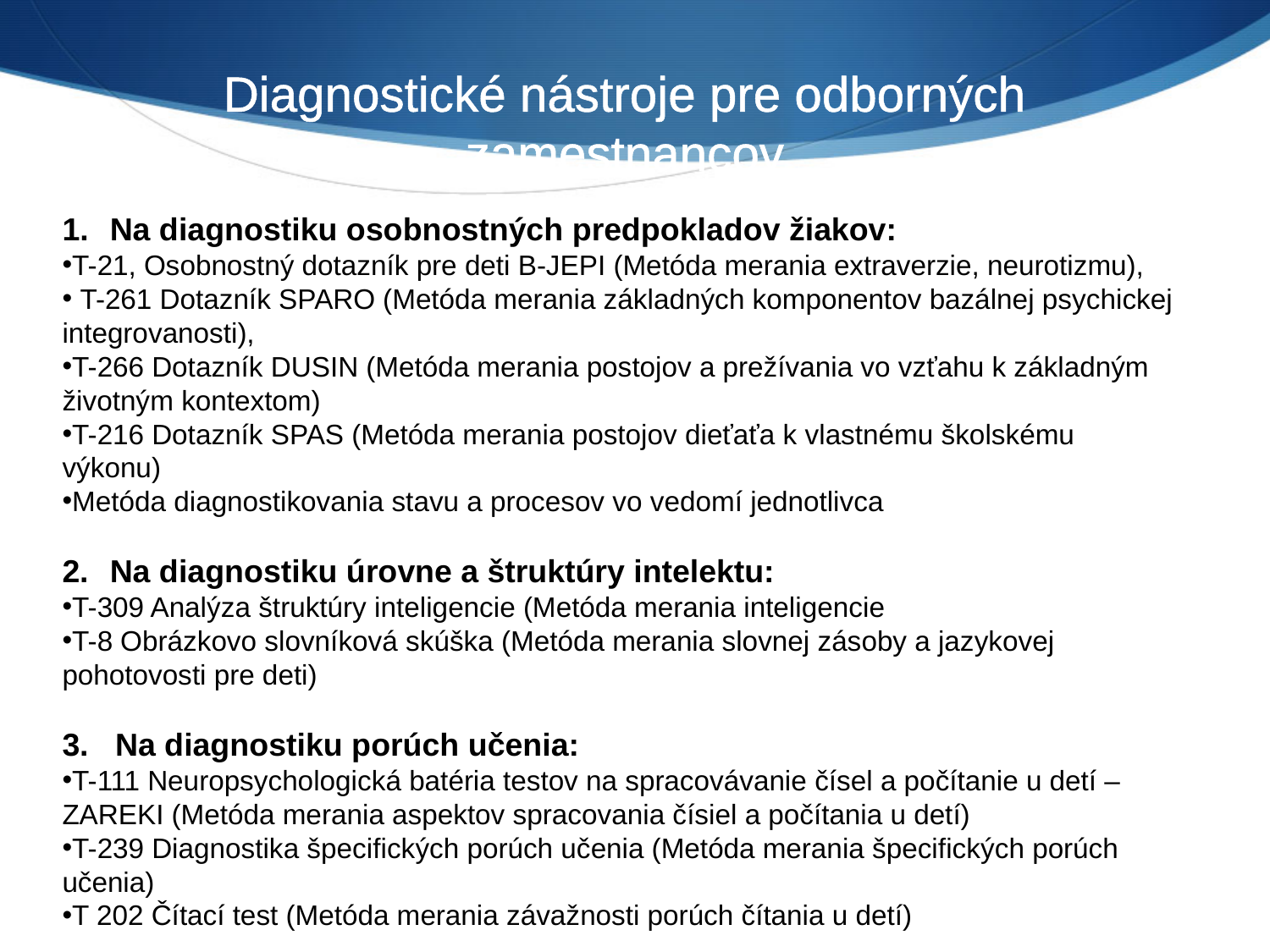

Diagnostické nástroje pre odborných zamestnancov
Na diagnostiku osobnostných predpokladov žiakov:
T-21, Osobnostný dotazník pre deti B-JEPI (Metóda merania extraverzie, neurotizmu),
 T-261 Dotazník SPARO (Metóda merania základných komponentov bazálnej psychickej integrovanosti),
T-266 Dotazník DUSIN (Metóda merania postojov a prežívania vo vzťahu k základným životným kontextom)
T-216 Dotazník SPAS (Metóda merania postojov dieťaťa k vlastnému školskému výkonu)
Metóda diagnostikovania stavu a procesov vo vedomí jednotlivca

2.	Na diagnostiku úrovne a štruktúry intelektu:
T-309 Analýza štruktúry inteligencie (Metóda merania inteligencie
T-8 Obrázkovo slovníková skúška (Metóda merania slovnej zásoby a jazykovej pohotovosti pre deti)

3.   Na diagnostiku porúch učenia:
T-111 Neuropsychologická batéria testov na spracovávanie čísel a počítanie u detí – ZAREKI (Metóda merania aspektov spracovania čísiel a počítania u detí)
T-239 Diagnostika špecifických porúch učenia (Metóda merania špecifických porúch učenia)
T 202 Čítací test (Metóda merania závažnosti porúch čítania u detí)